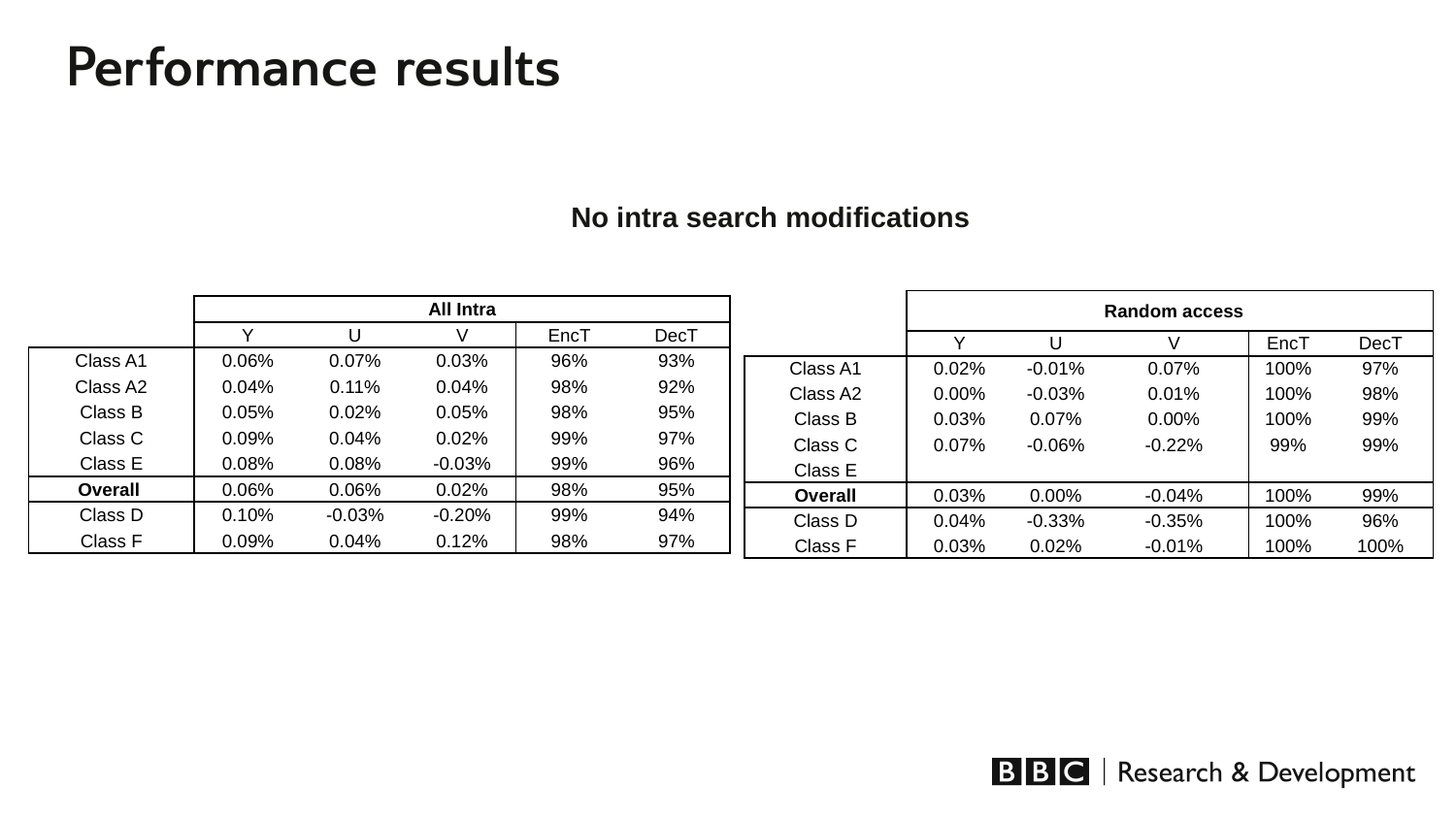

Performance results
No intra search modifications
|  |  |  | Random access |  |  |
| --- | --- | --- | --- | --- | --- |
|  | Y | U | V | EncT | DecT |
| Class A1 | 0.02% | -0.01% | 0.07% | 100% | 97% |
| Class A2 | 0.00% | -0.03% | 0.01% | 100% | 98% |
| Class B | 0.03% | 0.07% | 0.00% | 100% | 99% |
| Class C | 0.07% | -0.06% | -0.22% | 99% | 99% |
| Class E |  |  |  |  |  |
| Overall | 0.03% | 0.00% | -0.04% | 100% | 99% |
| Class D | 0.04% | -0.33% | -0.35% | 100% | 96% |
| Class F | 0.03% | 0.02% | -0.01% | 100% | 100% |
|  |  |  | All Intra |  |  |
| --- | --- | --- | --- | --- | --- |
|  | Y | U | V | EncT | DecT |
| Class A1 | 0.06% | 0.07% | 0.03% | 96% | 93% |
| Class A2 | 0.04% | 0.11% | 0.04% | 98% | 92% |
| Class B | 0.05% | 0.02% | 0.05% | 98% | 95% |
| Class C | 0.09% | 0.04% | 0.02% | 99% | 97% |
| Class E | 0.08% | 0.08% | -0.03% | 99% | 96% |
| Overall | 0.06% | 0.06% | 0.02% | 98% | 95% |
| Class D | 0.10% | -0.03% | -0.20% | 99% | 94% |
| Class F | 0.09% | 0.04% | 0.12% | 98% | 97% |